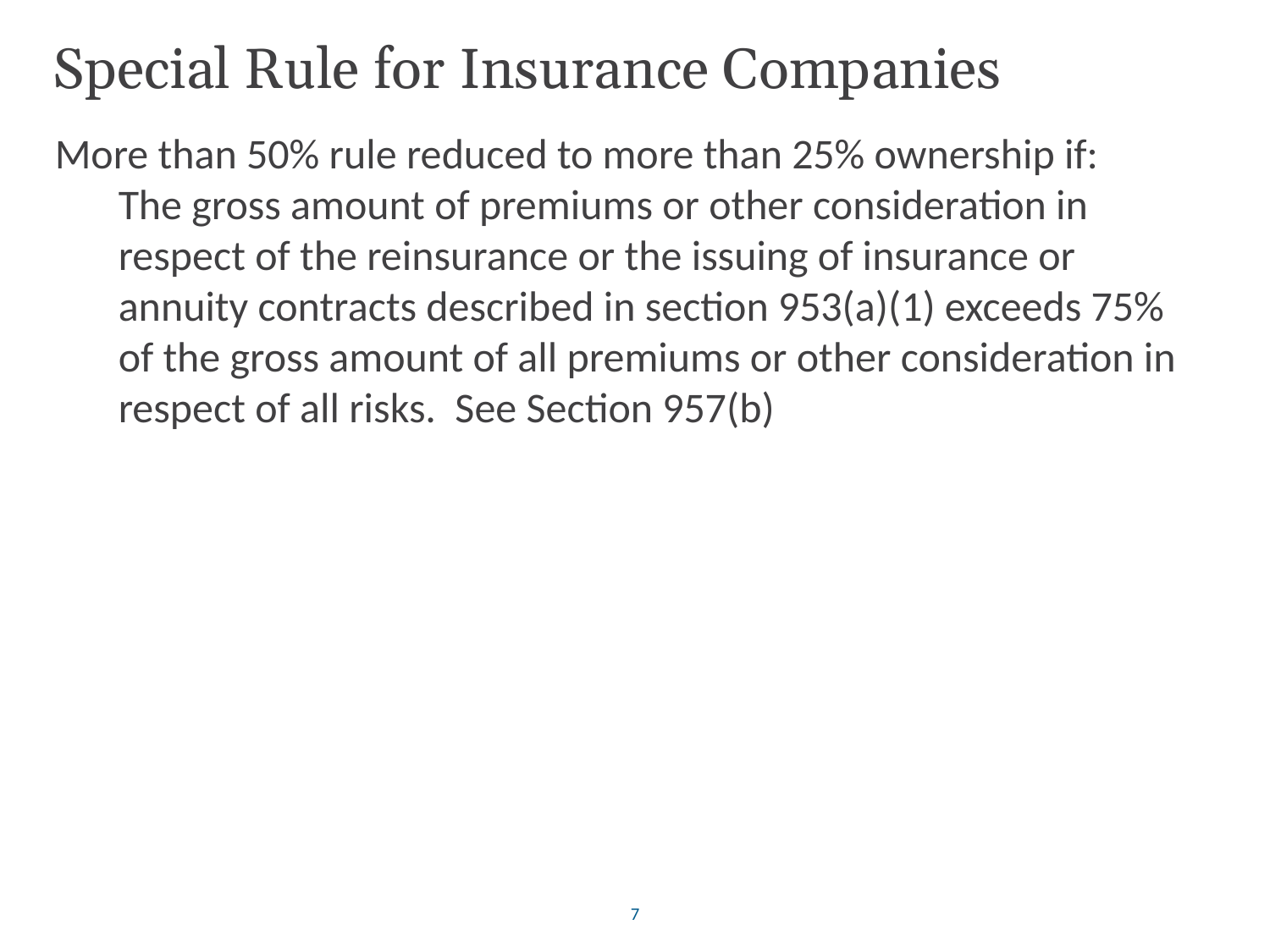

# Special Rule for Insurance Companies
More than 50% rule reduced to more than 25% ownership if:
The gross amount of premiums or other consideration in respect of the reinsurance or the issuing of insurance or annuity contracts described in section 953(a)(1) exceeds 75% of the gross amount of all premiums or other consideration in respect of all risks.  See Section 957(b)

7